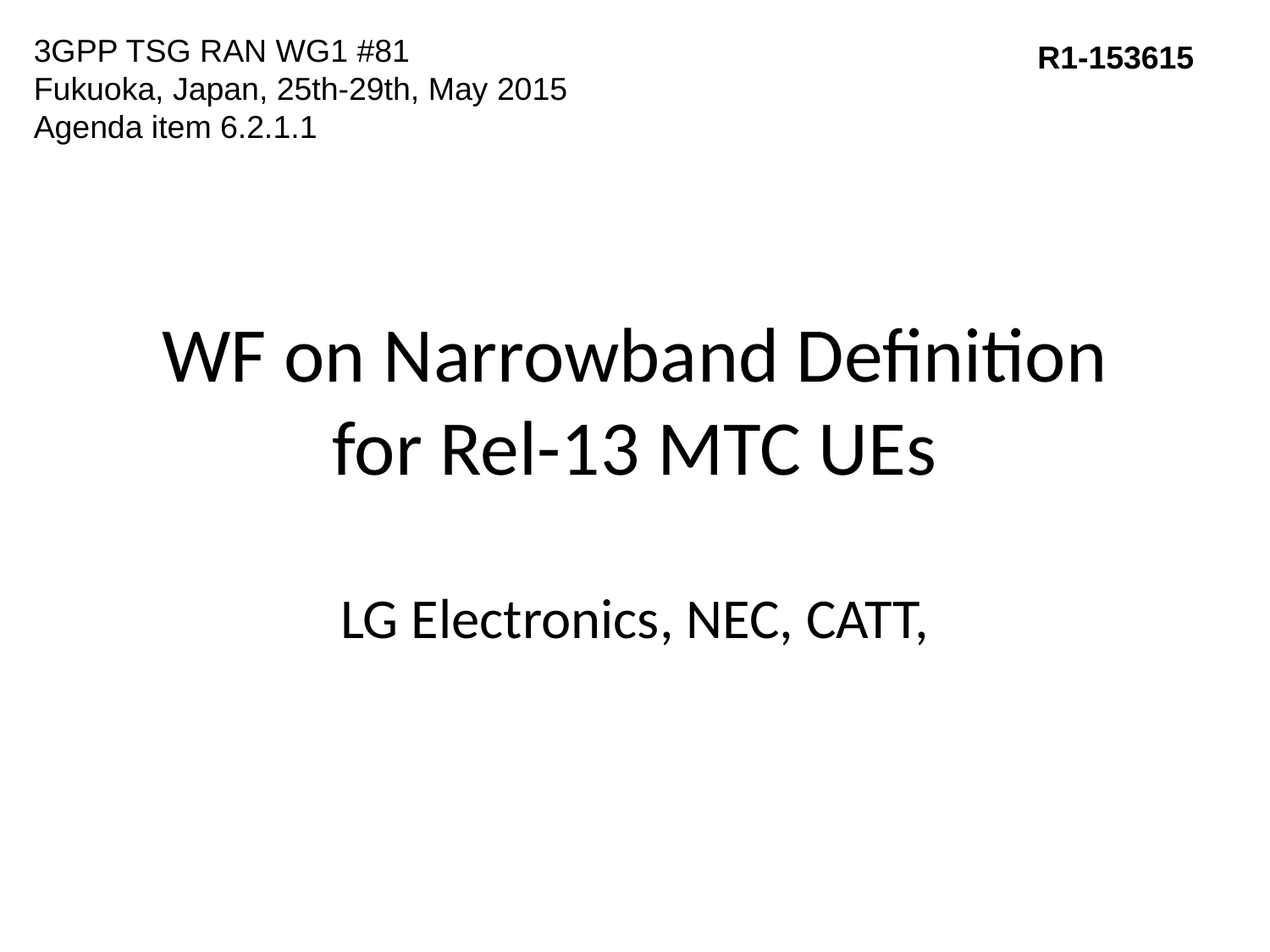

3GPP TSG RAN WG1 #81
Fukuoka, Japan, 25th-29th, May 2015
Agenda item 6.2.1.1
R1-153615
# WF on Narrowband Definition for Rel-13 MTC UEs
LG Electronics, NEC, CATT,